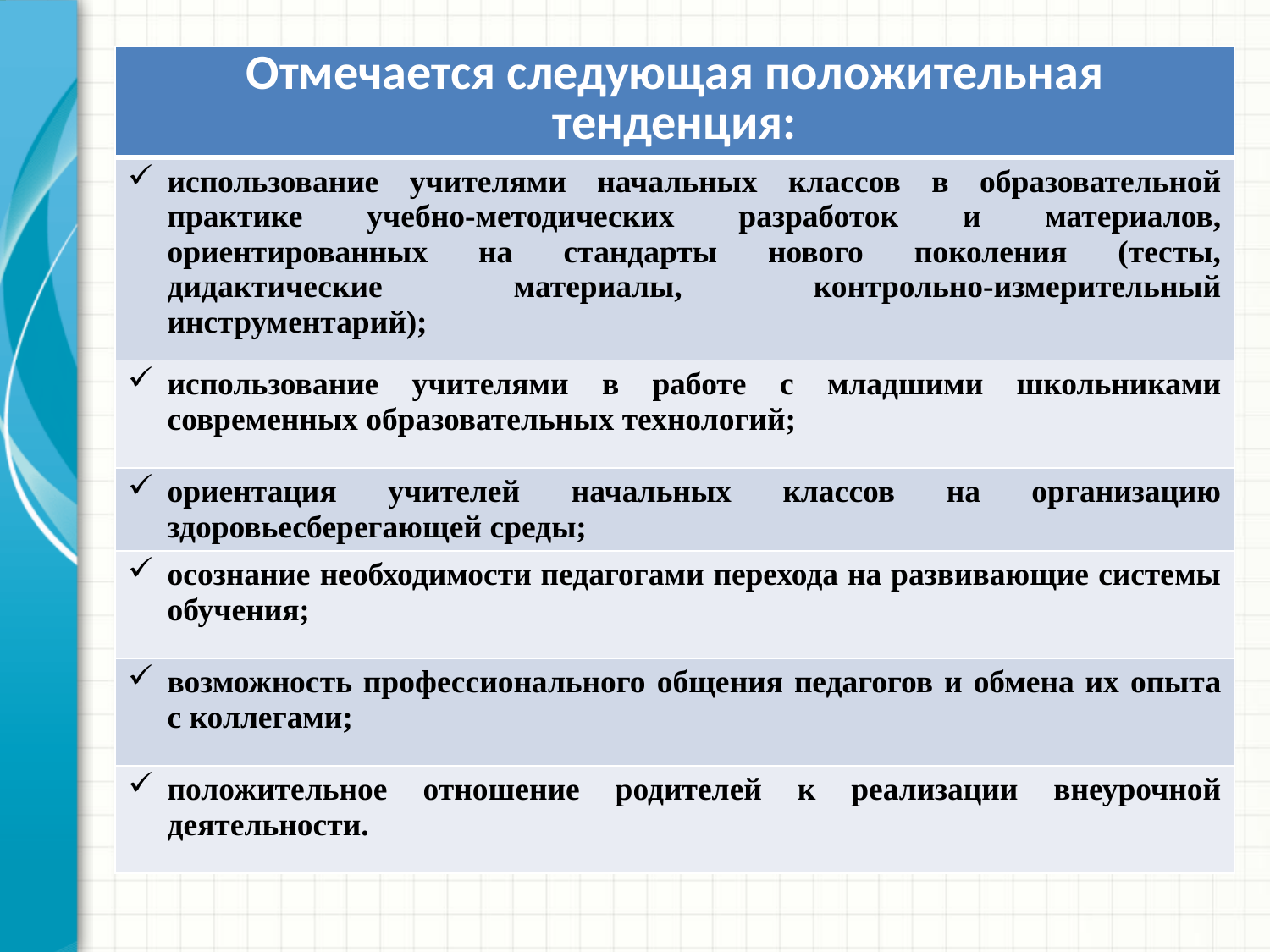

| Отмечается следующая положительная тенденция: |
| --- |
| использование учителями начальных классов в образовательной практике учебно-методических разработок и материалов, ориентированных на стандарты нового поколения (тесты, дидактические материалы, контрольно-измерительный инструментарий); |
| использование учителями в работе с младшими школьниками современных образовательных технологий; |
| ориентация учителей начальных классов на организацию здоровьесберегающей среды; |
| осознание необходимости педагогами перехода на развивающие системы обучения; |
| возможность профессионального общения педагогов и обмена их опыта с коллегами; |
| положительное отношение родителей к реализации внеурочной деятельности. |